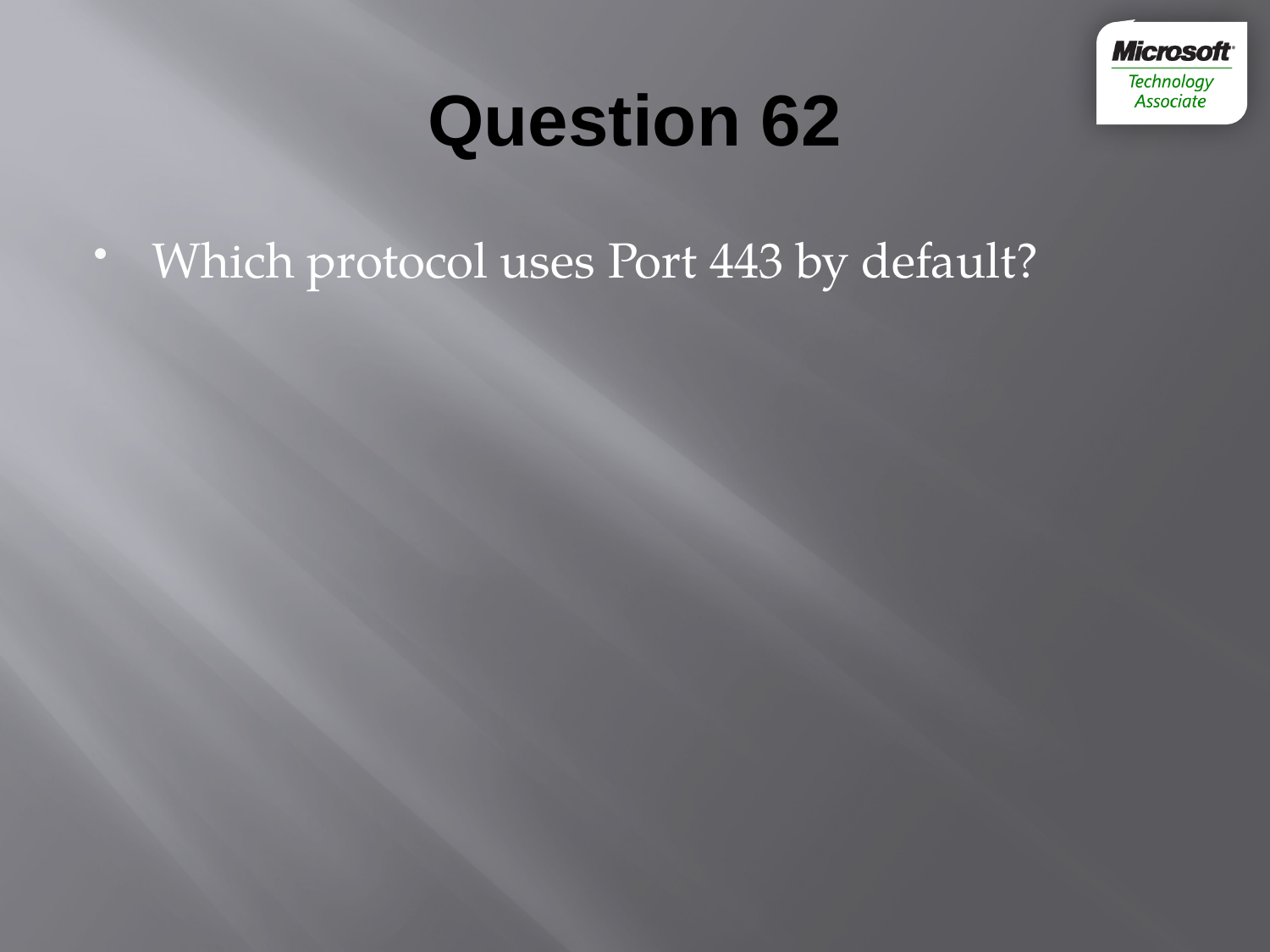

# Question 62
Which protocol uses Port 443 by default?